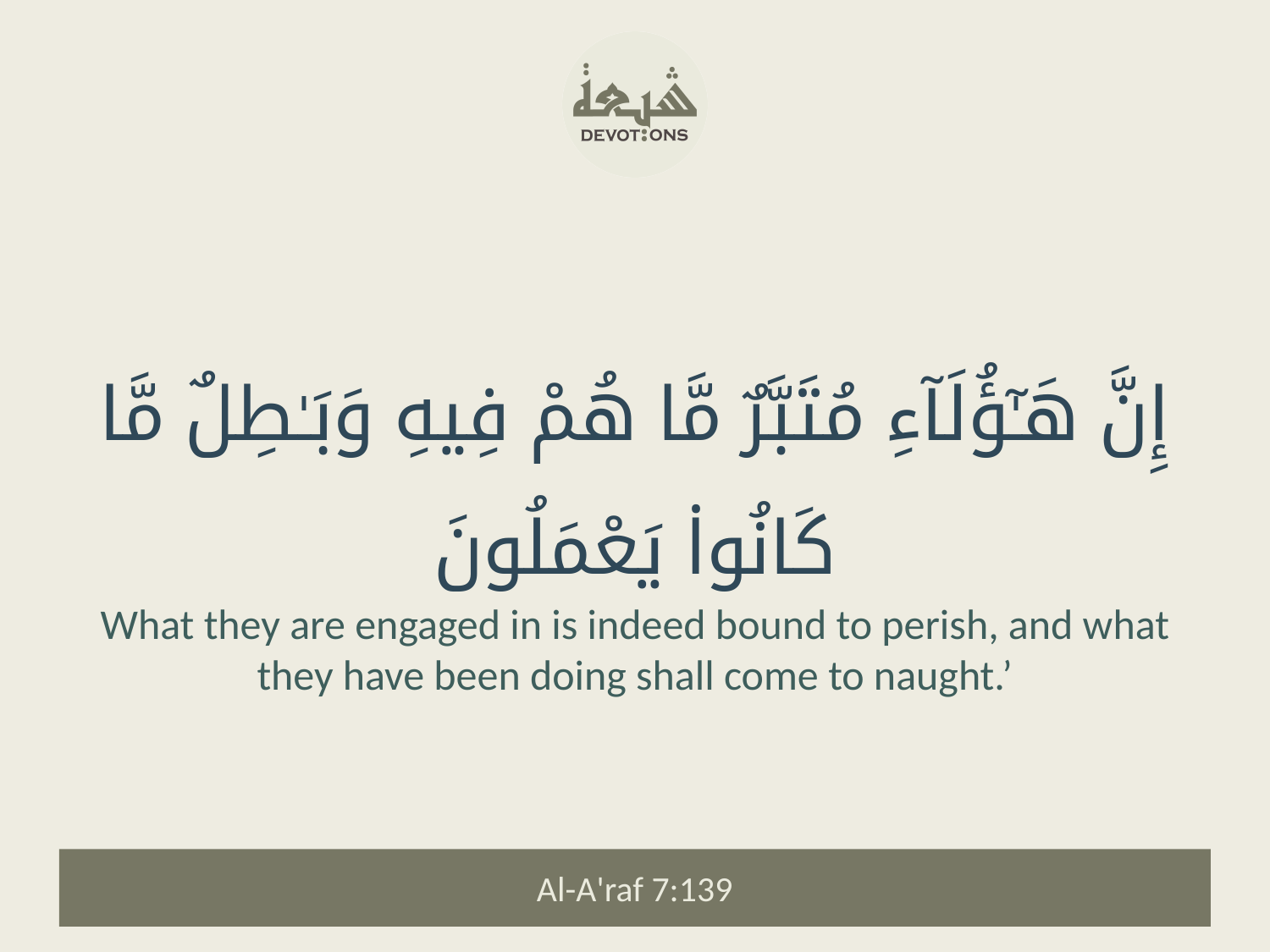

إِنَّ هَـٰٓؤُلَآءِ مُتَبَّرٌ مَّا هُمْ فِيهِ وَبَـٰطِلٌ مَّا كَانُوا۟ يَعْمَلُونَ
What they are engaged in is indeed bound to perish, and what they have been doing shall come to naught.’
Al-A'raf 7:139